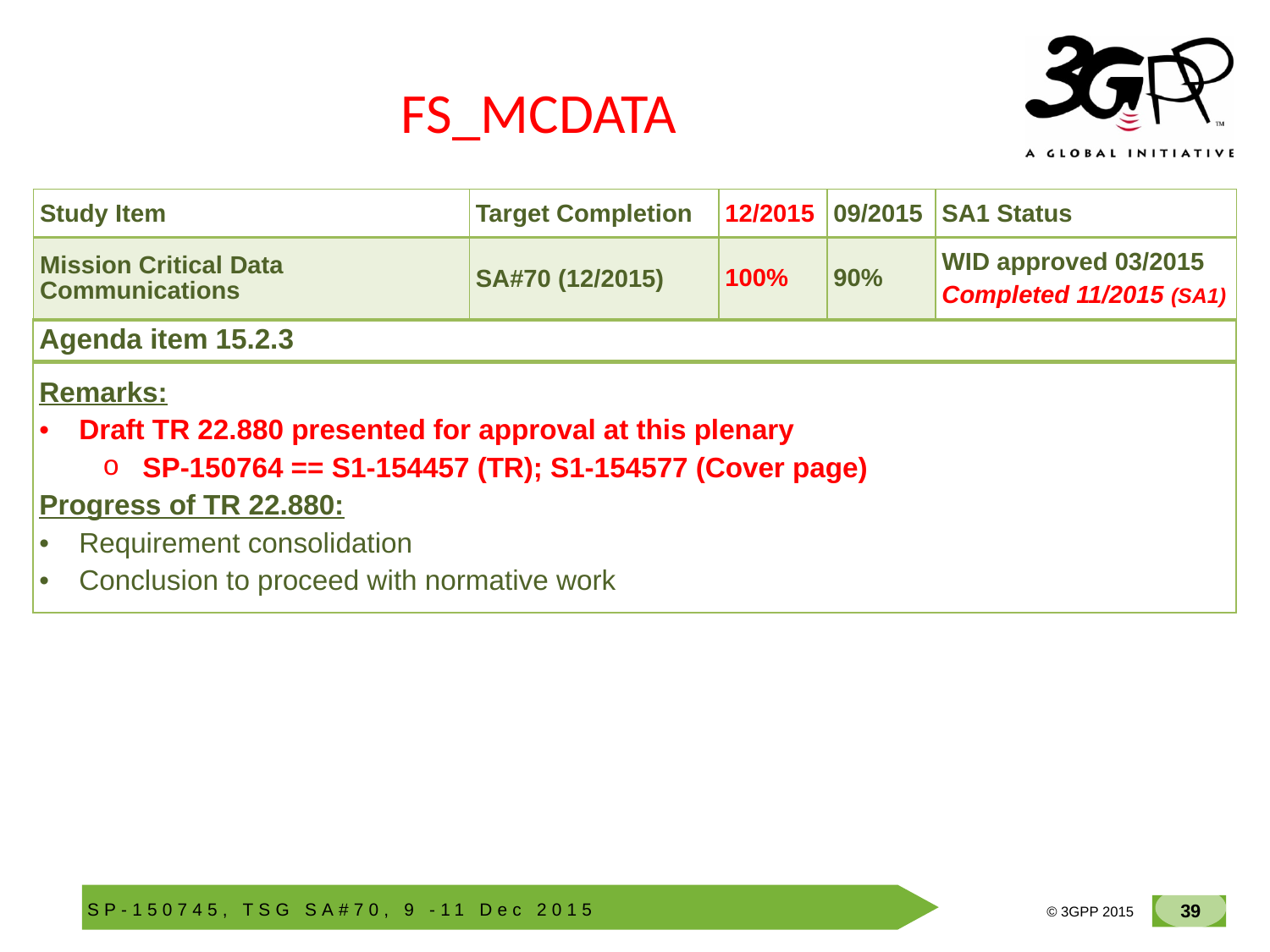

# FS_MCDATA
| Study Item | Target Completion | 12/2015 | 09/2015 | SA1 Status |
| --- | --- | --- | --- | --- |
| Mission Critical Data Communications | SA#70 (12/2015) | 100% | 90% | WID approved 03/2015 Completed 11/2015 (SA1) |
| Agenda item 15.2.3 |
| --- |
|  |
| Remarks: Draft TR 22.880 presented for approval at this plenary SP-150764 == S1-154457 (TR); S1-154577 (Cover page) Progress of TR 22.880: Requirement consolidation Conclusion to proceed with normative work |